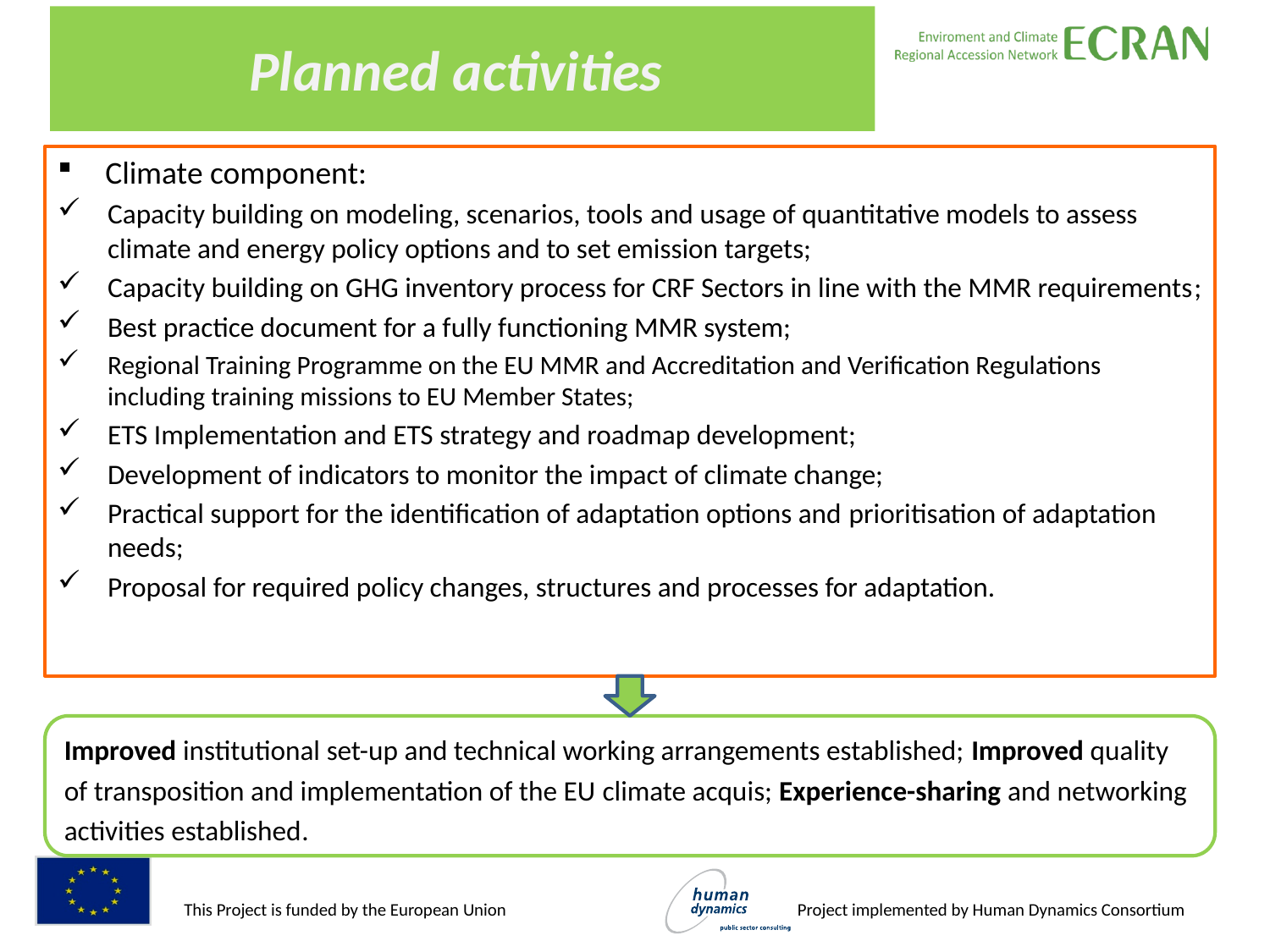

# Planned activities
Climate component:
Capacity building on modeling, scenarios, tools and usage of quantitative models to assess climate and energy policy options and to set emission targets;
Capacity building on GHG inventory process for CRF Sectors in line with the MMR requirements;
Best practice document for a fully functioning MMR system;
Regional Training Programme on the EU MMR and Accreditation and Verification Regulations including training missions to EU Member States;
ETS Implementation and ETS strategy and roadmap development;
Development of indicators to monitor the impact of climate change;
Practical support for the identification of adaptation options and prioritisation of adaptation needs;
Proposal for required policy changes, structures and processes for adaptation.

Improved institutional set-up and technical working arrangements established; Improved quality of transposition and implementation of the EU climate acquis; Experience-sharing and networking activities established.